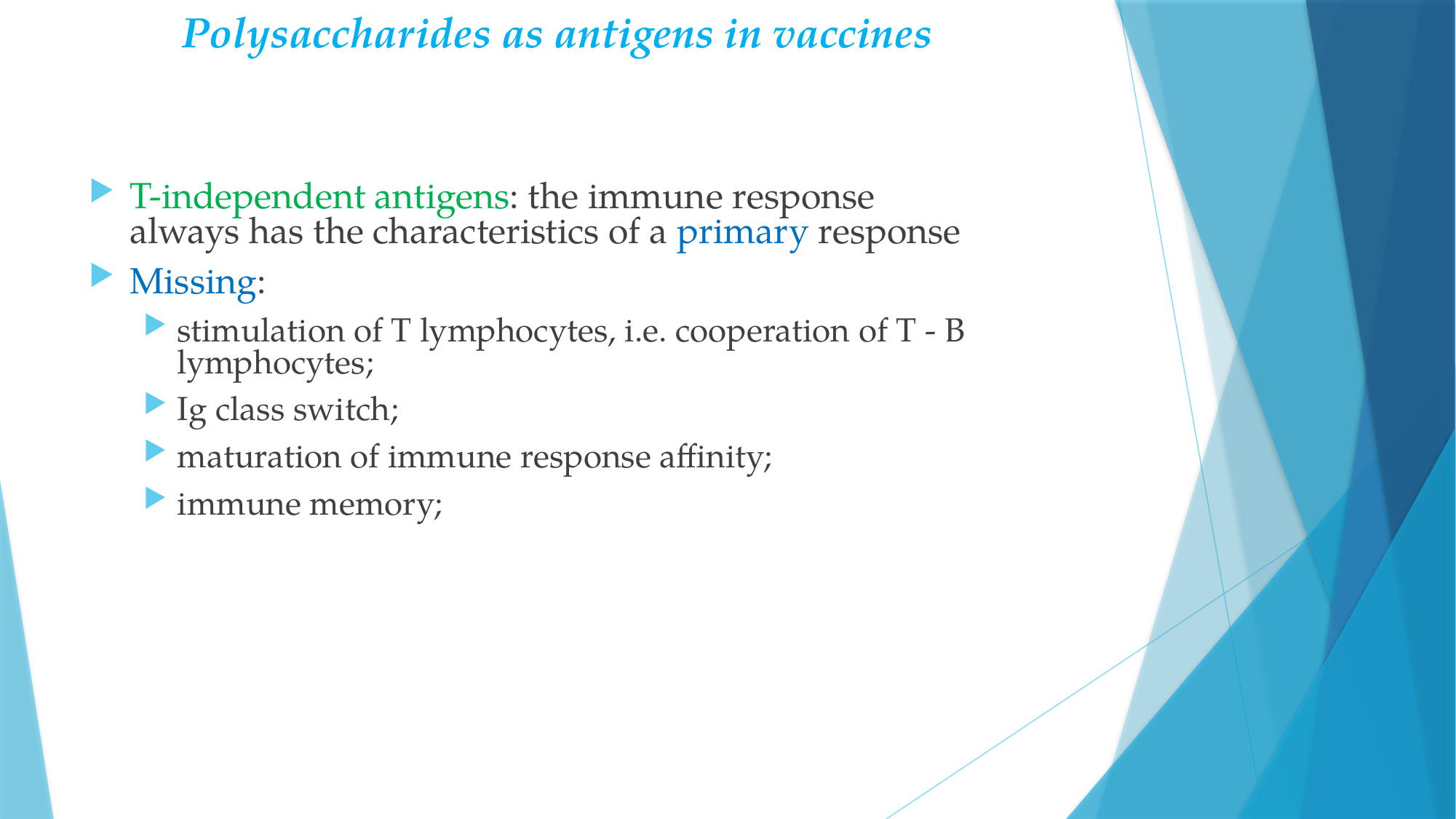

Polysaccharides as antigens in vaccines
T-independent antigens: the immune response always has the characteristics of a primary response
Missing:
stimulation of T lymphocytes, i.e. cooperation of T - B lymphocytes;
Ig class switch;
maturation of immune response affinity;
immune memory;